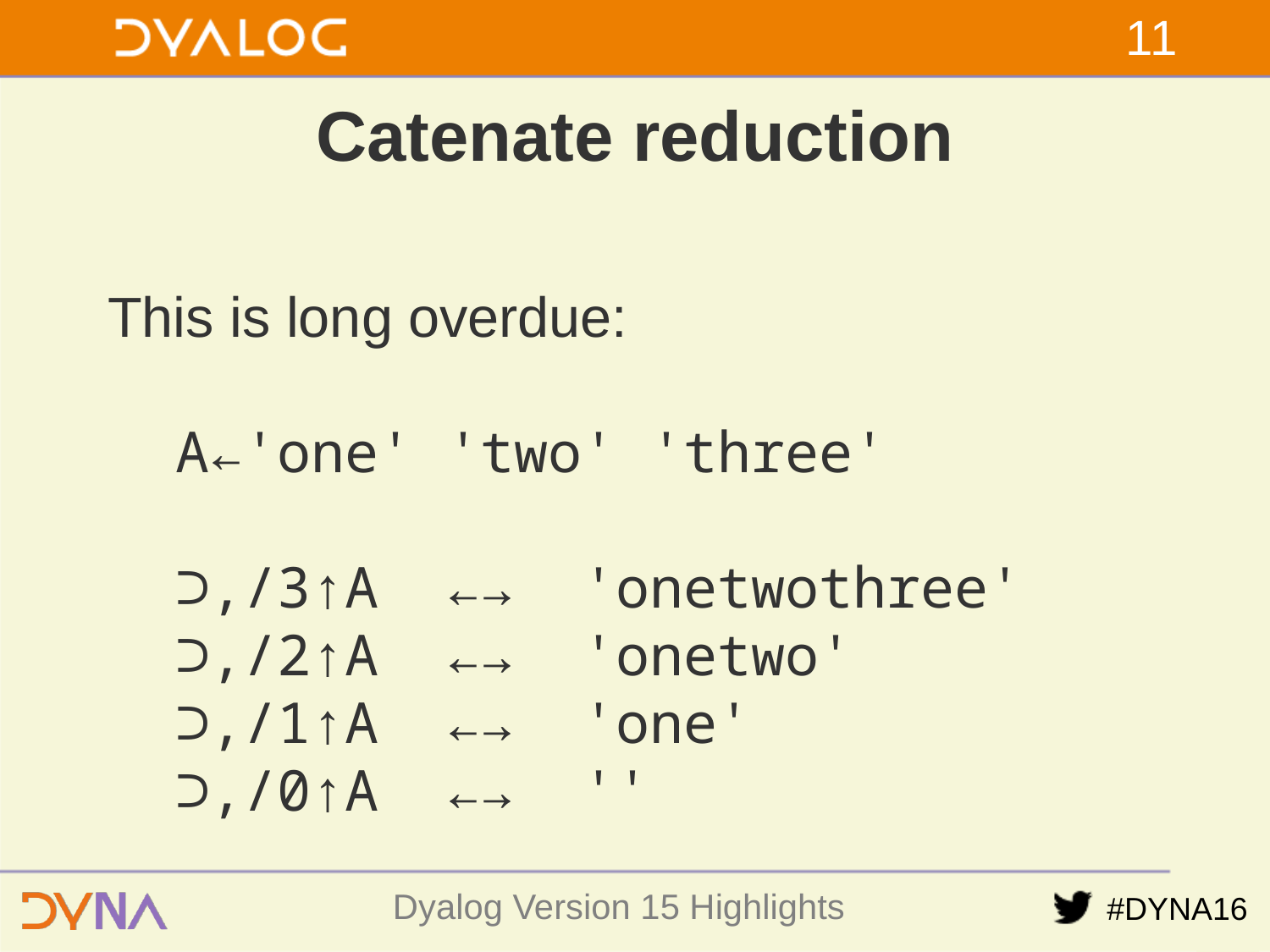

11
# Catenate reduction
This is long overdue:

  A←'one' 'two' 'three'

  ⊃,/3↑A  ←→  'onetwothree'
  ⊃,/2↑A  ←→  'onetwo'
  ⊃,/1↑A  ←→  'one'
  ⊃,/0↑A  ←→  ''
Dyalog Version 15 Highlights